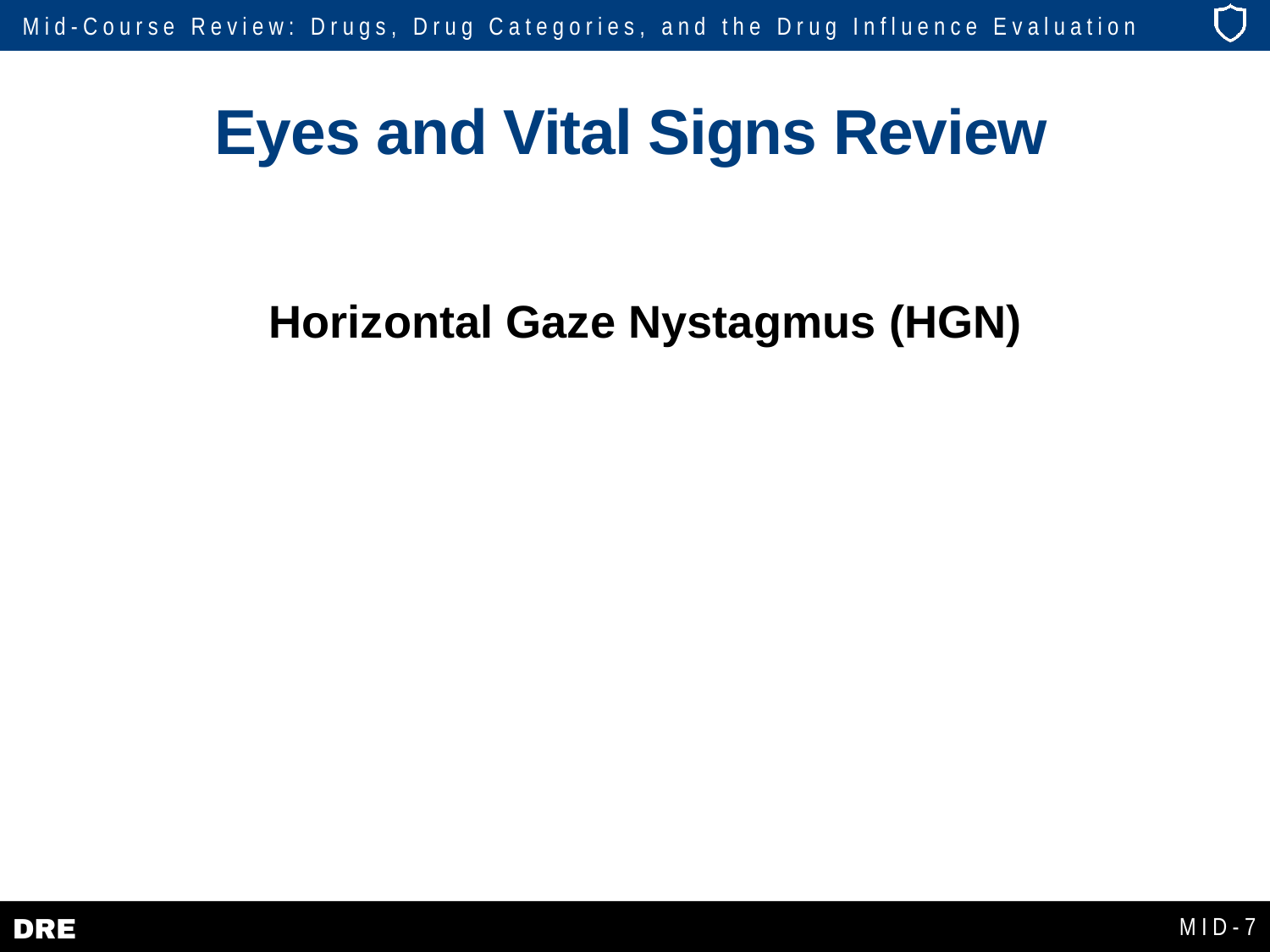

# Eyes and Vital Signs Review
Horizontal Gaze Nystagmus (HGN)
MID-7